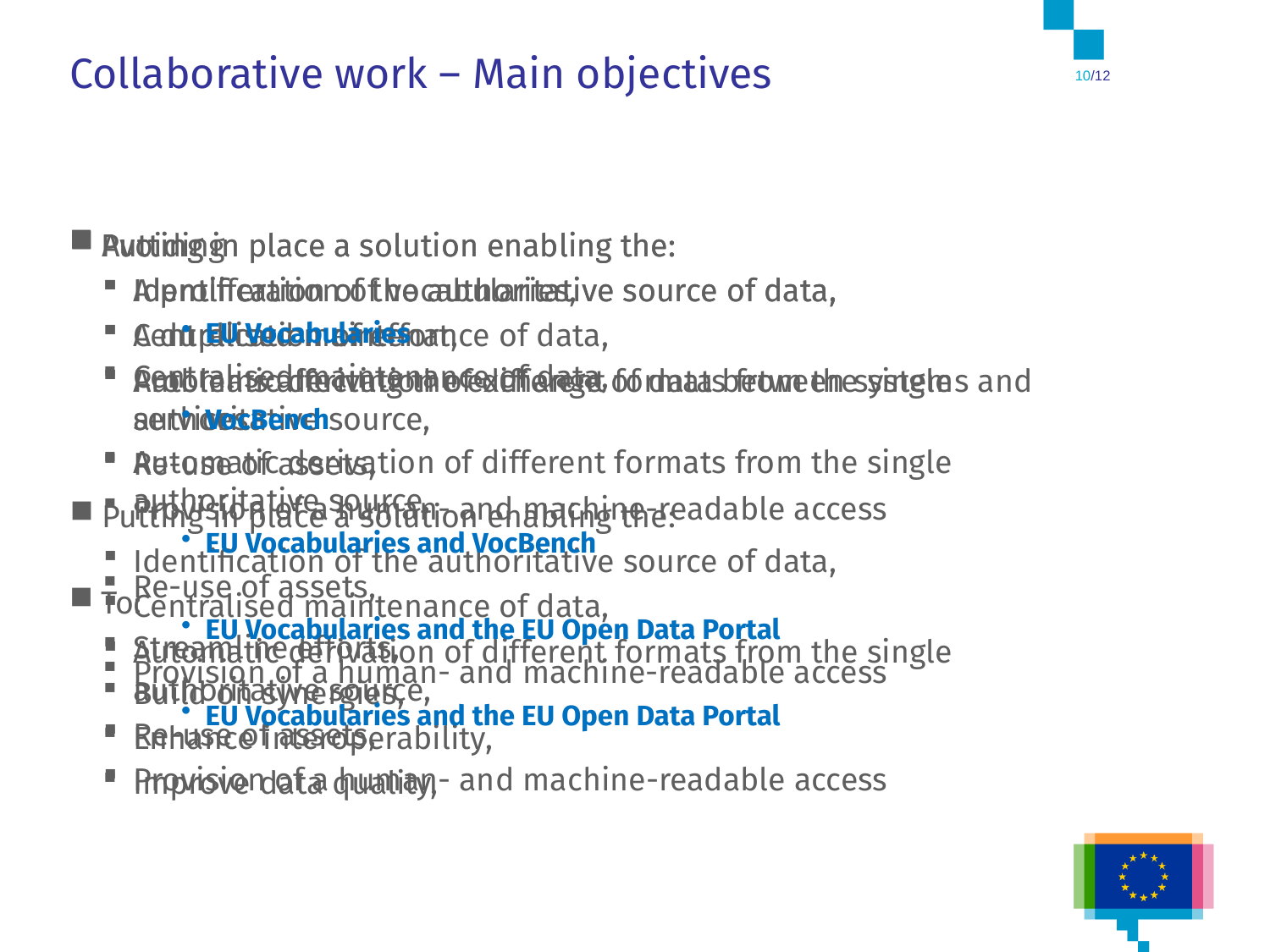

Collaborative work – Main objectives
10/12
Avoiding
A proliferation of vocabularies,
A duplication of effort,
Problems affecting the exchange of data between systems and services

Putting in place a solution enabling the:
Identification of the authoritative source of data,
Centralised maintenance of data,
Automatic derivation of different formats from the single authoritative source,
Re-use of assets,
Provision of a human- and machine-readable access
Putting in place a solution enabling the:
Identification of the authoritative source of data,
Centralised maintenance of data,
Automatic derivation of different formats from the single authoritative source,
Re-use of assets,
Provision of a human- and machine-readable access

To:
Streamline efforts,
Build on synergies,
Enhance interoperability,
Improve data quality,
Putting in place a solution enabling the:
Identification of the authoritative source of data,
EU Vocabularies
Centralised maintenance of data,
VocBench
Automatic derivation of different formats from the single authoritative source,
EU Vocabularies and VocBench
Re-use of assets,
EU Vocabularies and the EU Open Data Portal
Provision of a human- and machine-readable access
EU Vocabularies and the EU Open Data Portal